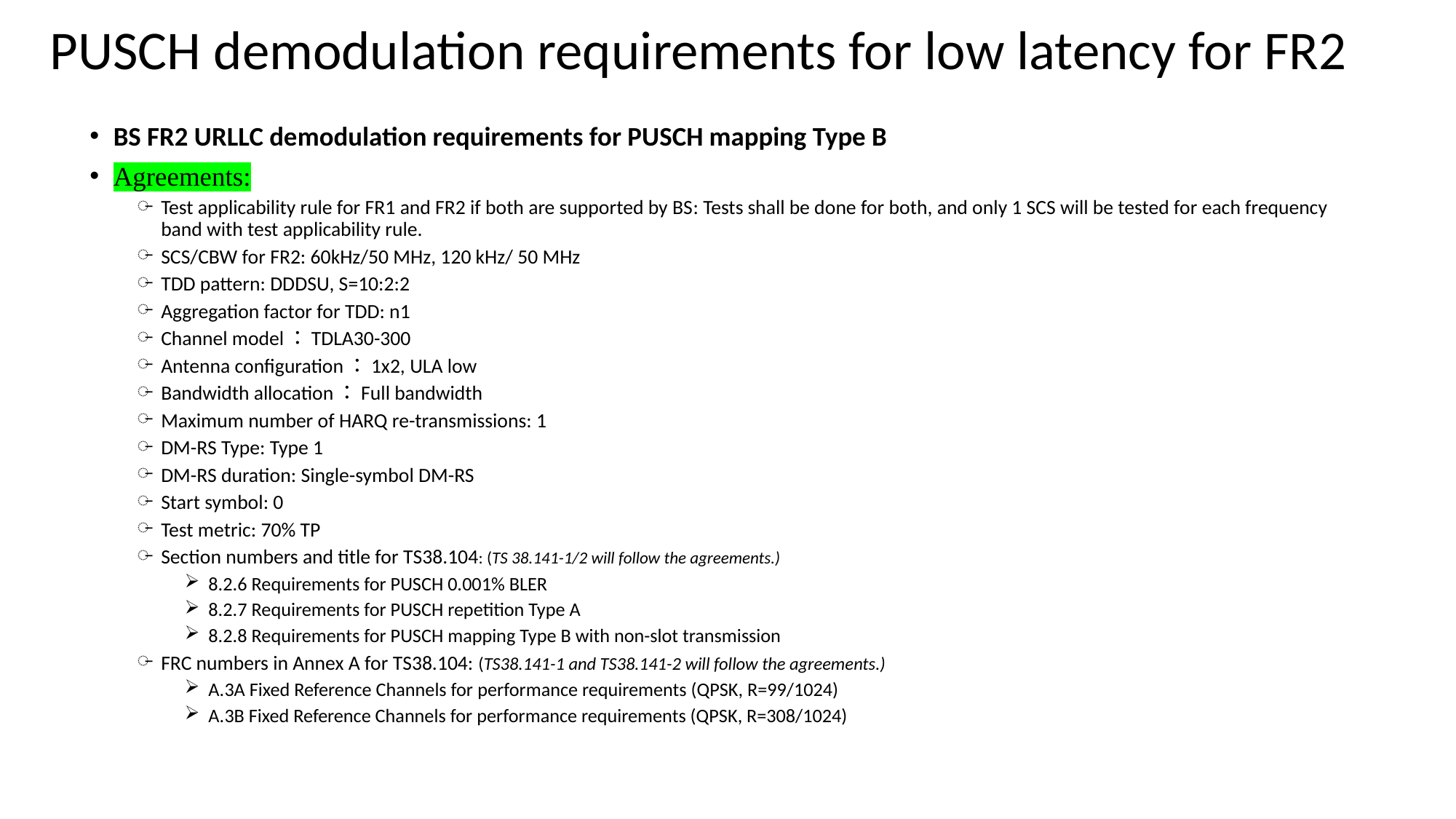

# PUSCH demodulation requirements for low latency for FR2
BS FR2 URLLC demodulation requirements for PUSCH mapping Type B
Agreements:
Test applicability rule for FR1 and FR2 if both are supported by BS: Tests shall be done for both, and only 1 SCS will be tested for each frequency band with test applicability rule.
SCS/CBW for FR2: 60kHz/50 MHz, 120 kHz/ 50 MHz
TDD pattern: DDDSU, S=10:2:2
Aggregation factor for TDD: n1
Channel model：TDLA30-300
Antenna configuration：1x2, ULA low
Bandwidth allocation：Full bandwidth
Maximum number of HARQ re-transmissions: 1
DM-RS Type: Type 1
DM-RS duration: Single-symbol DM-RS
Start symbol: 0
Test metric: 70% TP
Section numbers and title for TS38.104: (TS 38.141-1/2 will follow the agreements.)
8.2.6 Requirements for PUSCH 0.001% BLER
8.2.7 Requirements for PUSCH repetition Type A
8.2.8 Requirements for PUSCH mapping Type B with non-slot transmission
FRC numbers in Annex A for TS38.104: (TS38.141-1 and TS38.141-2 will follow the agreements.)
A.3A Fixed Reference Channels for performance requirements (QPSK, R=99/1024)
A.3B Fixed Reference Channels for performance requirements (QPSK, R=308/1024)